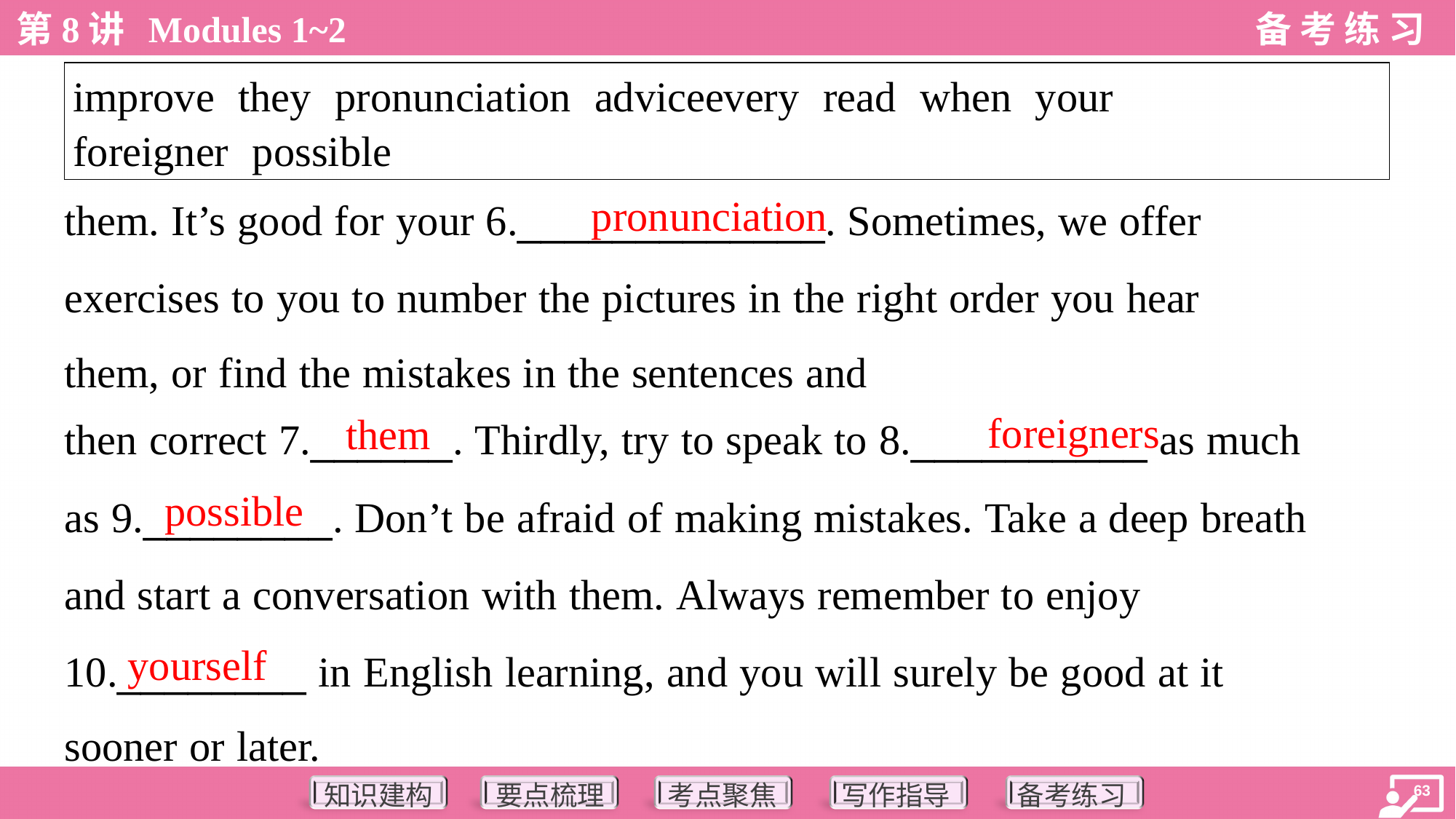

| improve they pronunciation adviceevery read when your foreigner possible |
| --- |
pronunciation
them. It’s good for your 6._____________. Sometimes, we offer
exercises to you to number the pictures in the right order you hear
them, or find the mistakes in the sentences and
foreigners
them
then correct 7.______. Thirdly, try to speak to 8.__________ as much
as 9.________. Don’t be afraid of making mistakes. Take a deep breath
and start a conversation with them. Always remember to enjoy
10.________ in English learning, and you will surely be good at it
sooner or later.
possible
yourself